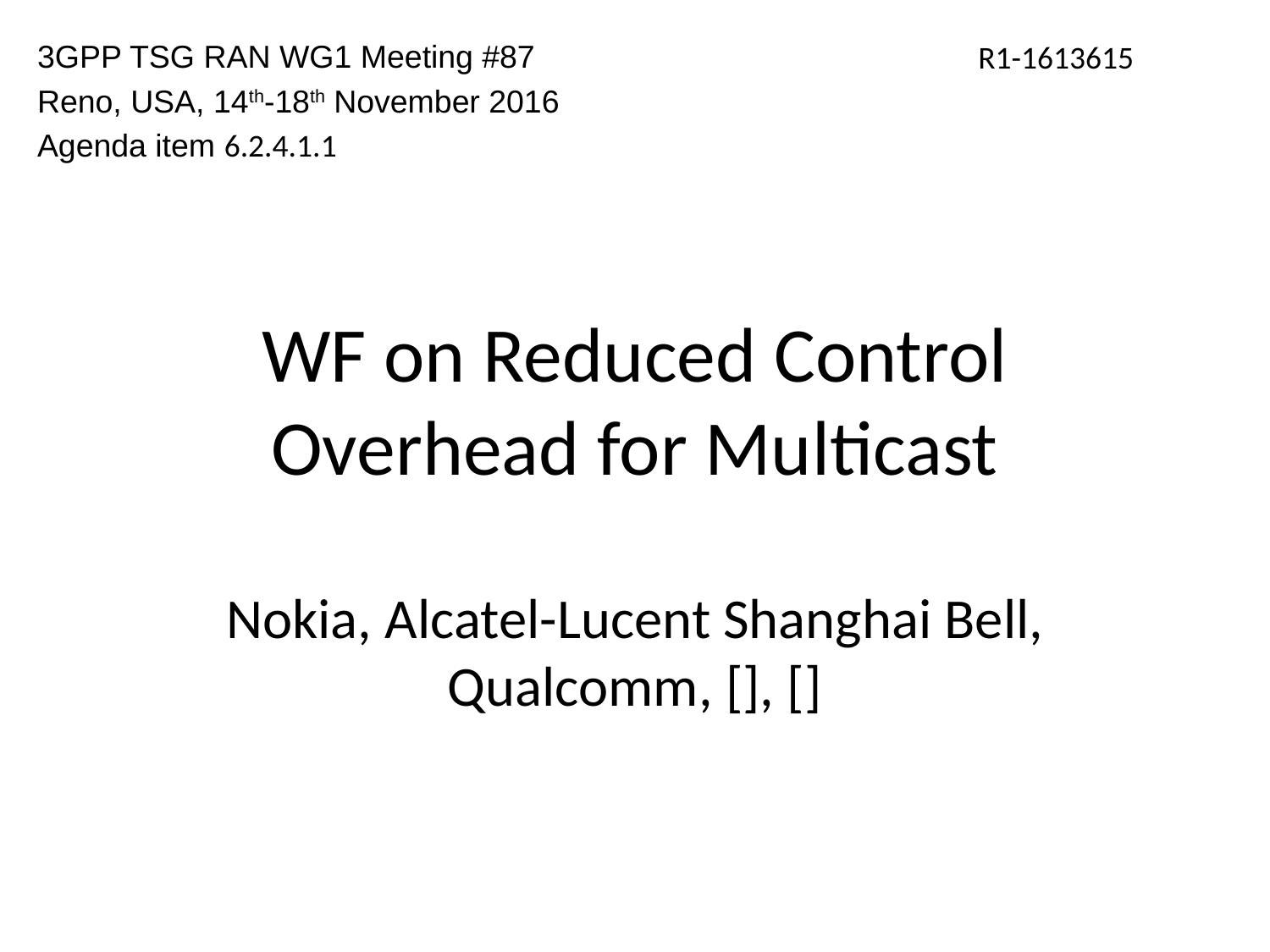

3GPP TSG RAN WG1 Meeting #87
Reno, USA, 14th-18th November 2016
Agenda item 6.2.4.1.1
R1-1613615
# WF on Reduced Control Overhead for Multicast
Nokia, Alcatel-Lucent Shanghai Bell, Qualcomm, [], []